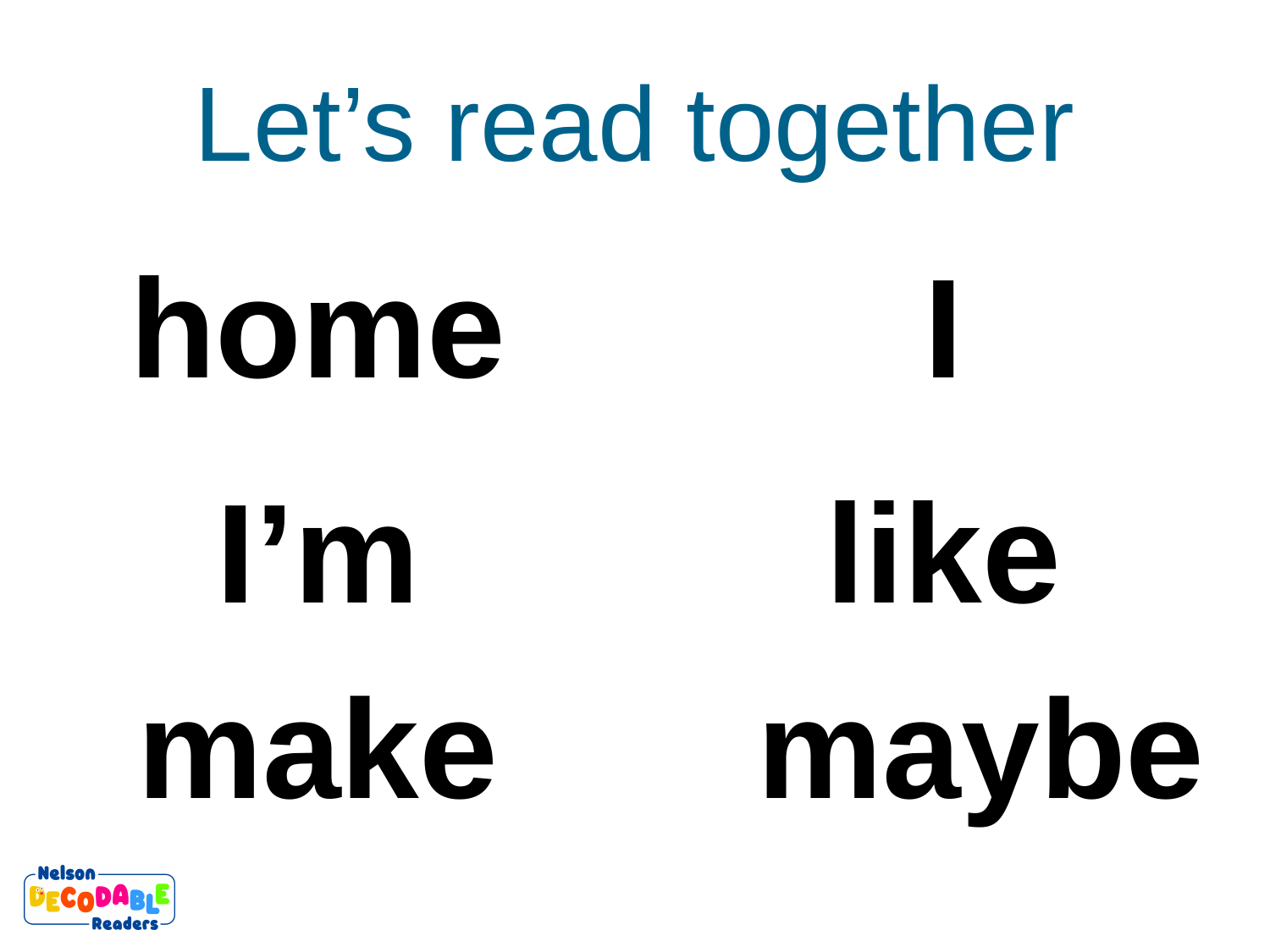

Let’s read together
home
I
I’m
like
maybe
make